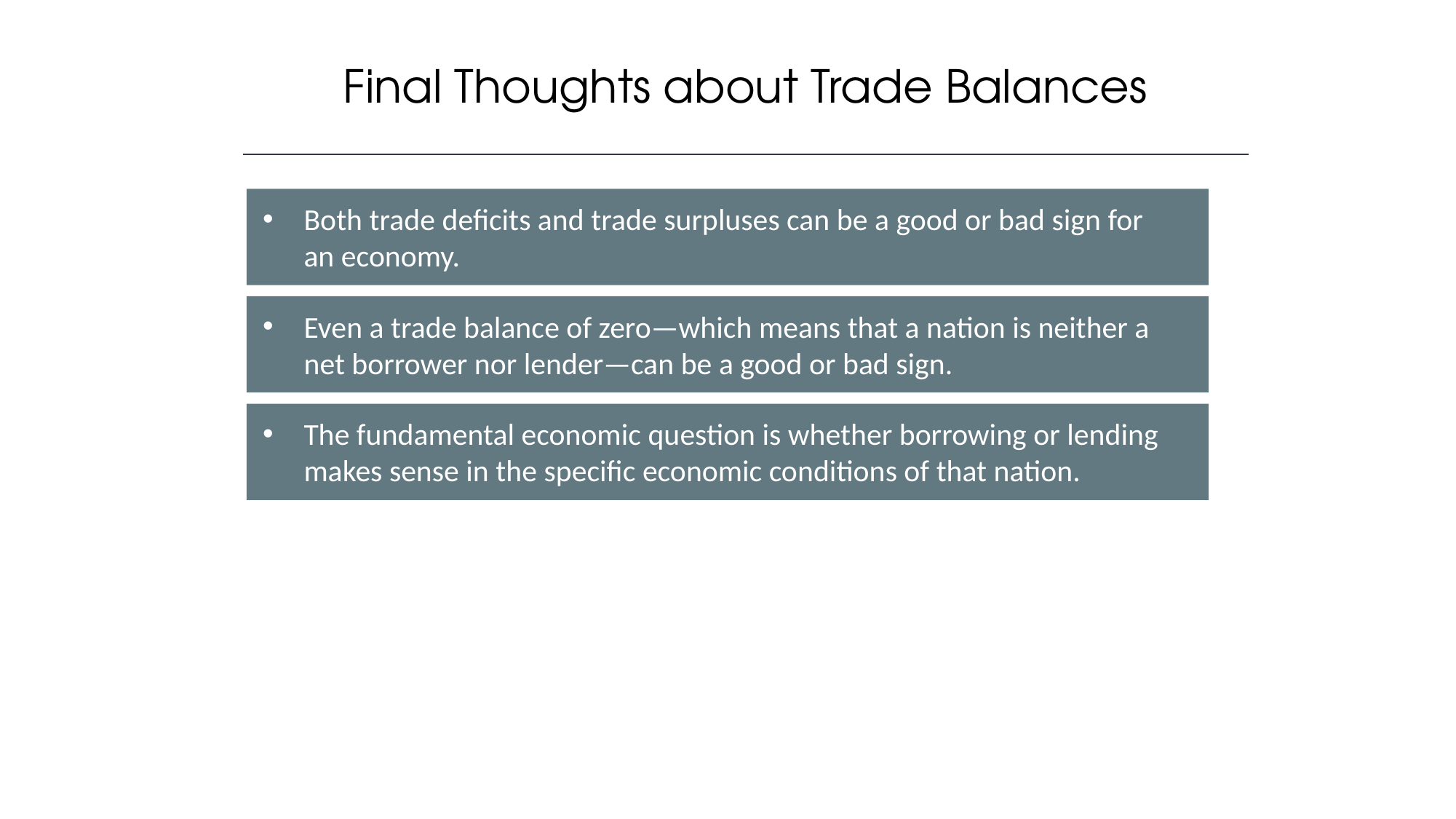

Final Thoughts about Trade Balances

Both trade deficits and trade surpluses can be a good or bad sign for an economy.

Even a trade balance of zero—which means that a nation is neither a net borrower nor lender—can be a good or bad sign.

The fundamental economic question is whether borrowing or lending makes sense in the specific economic conditions of that nation.